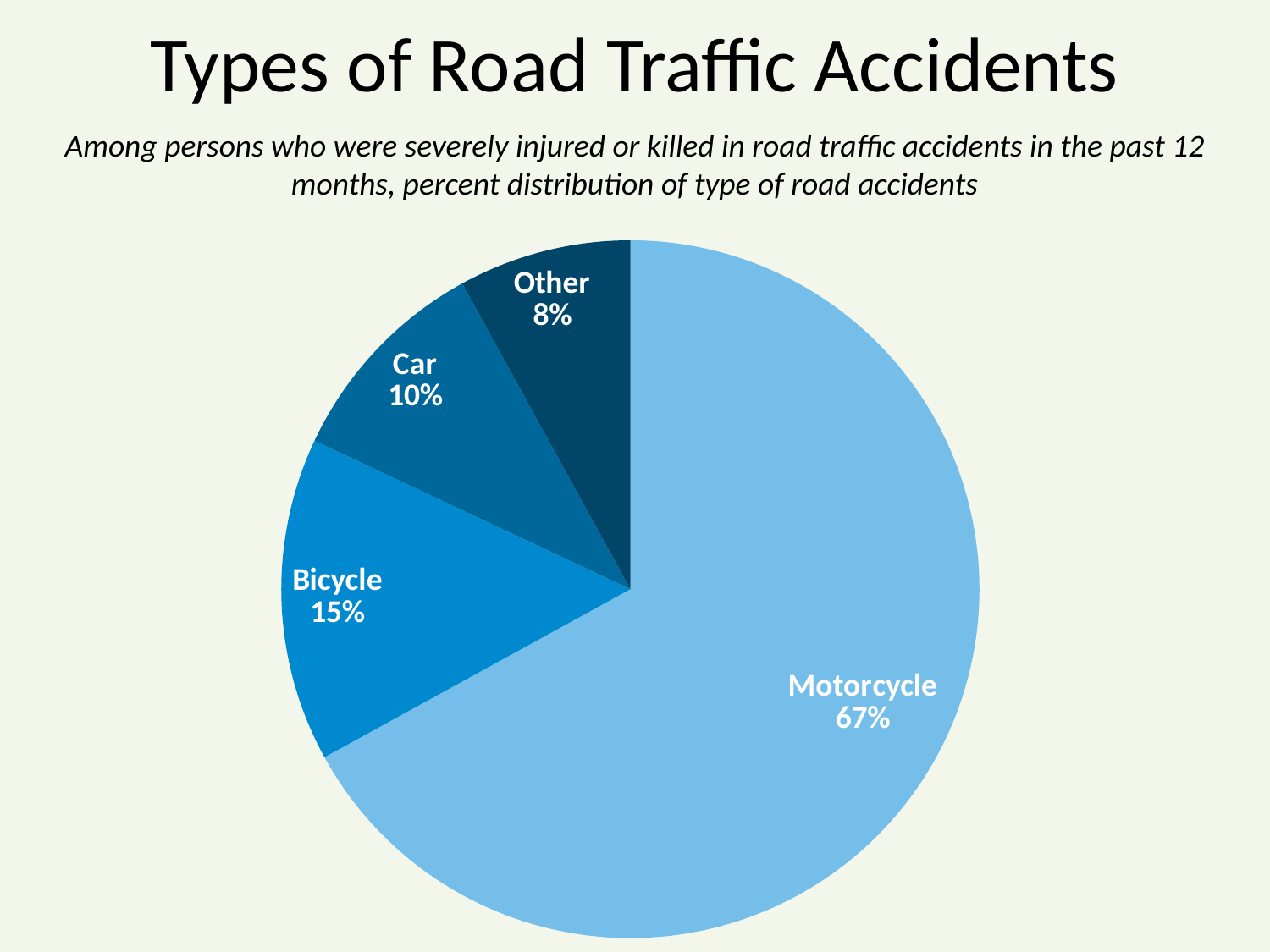

# Types of Road Traffic Accidents
Among persons who were severely injured or killed in road traffic accidents in the past 12 months, percent distribution of type of road accidents

### Chart

| Category | Series 1 |
|---|---|
| Motorcycle | 67.0 |
| Bicycle | 15.0 |
| Car | 10.0 |
| Other | 8.0 |